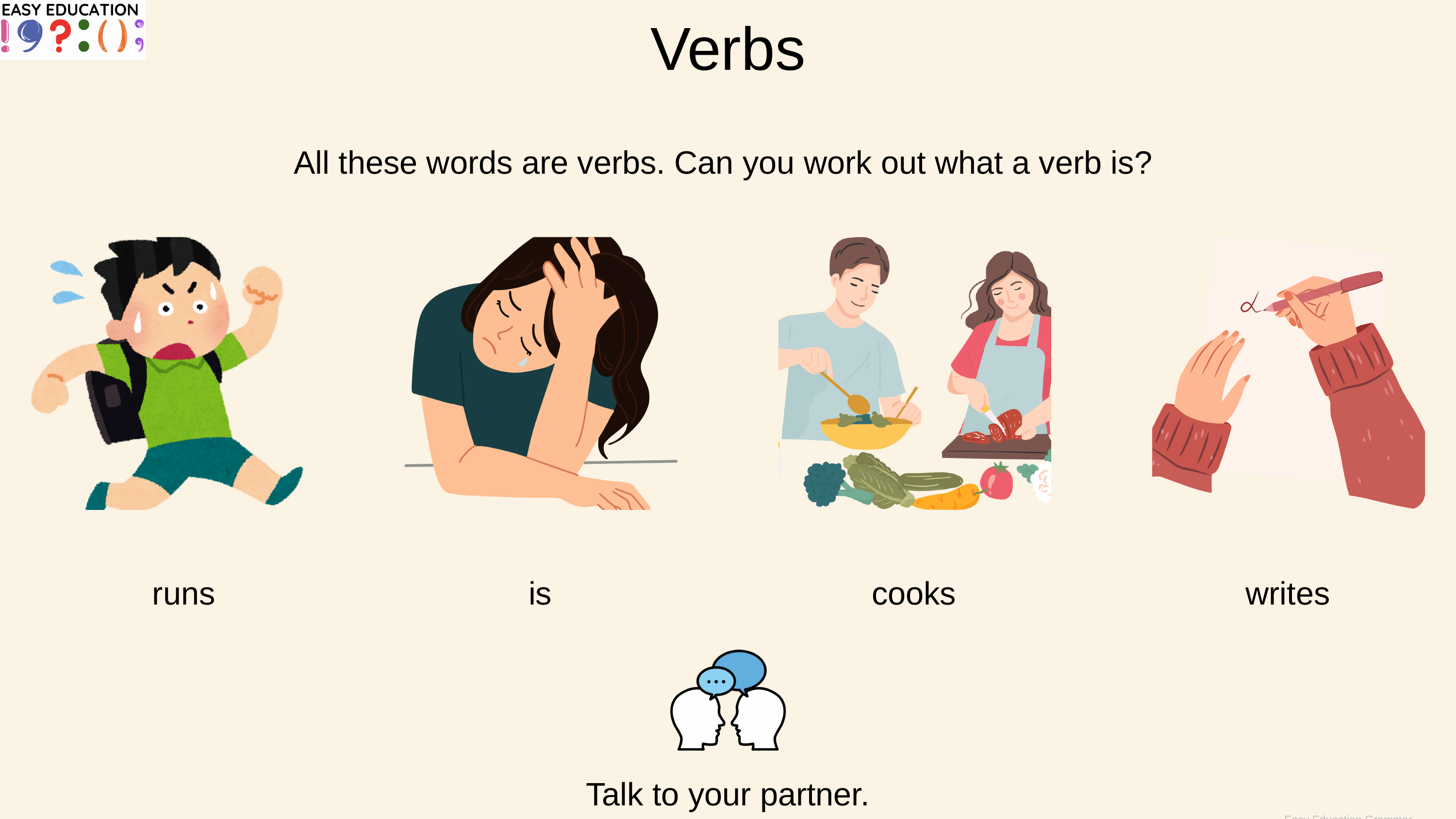

Verbs
All these words are verbs. Can you work out what a verb is?

runs
is
cooks
writes

Talk to your partner.